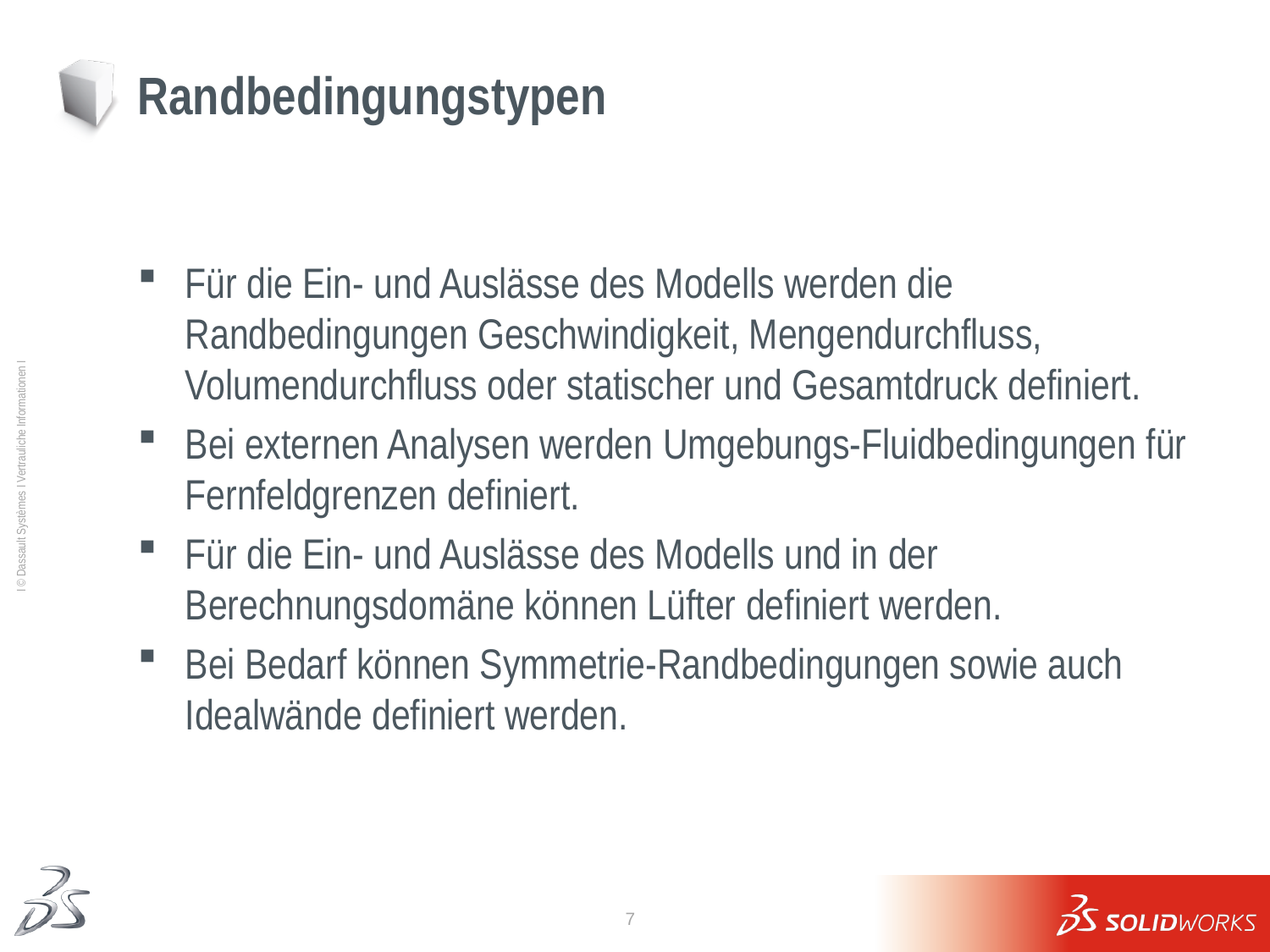

# Randbedingungstypen
Für die Ein- und Auslässe des Modells werden die Randbedingungen Geschwindigkeit, Mengendurchfluss, Volumendurchfluss oder statischer und Gesamtdruck definiert.
Bei externen Analysen werden Umgebungs-Fluidbedingungen für Fernfeldgrenzen definiert.
Für die Ein- und Auslässe des Modells und in der Berechnungsdomäne können Lüfter definiert werden.
Bei Bedarf können Symmetrie-Randbedingungen sowie auch Idealwände definiert werden.